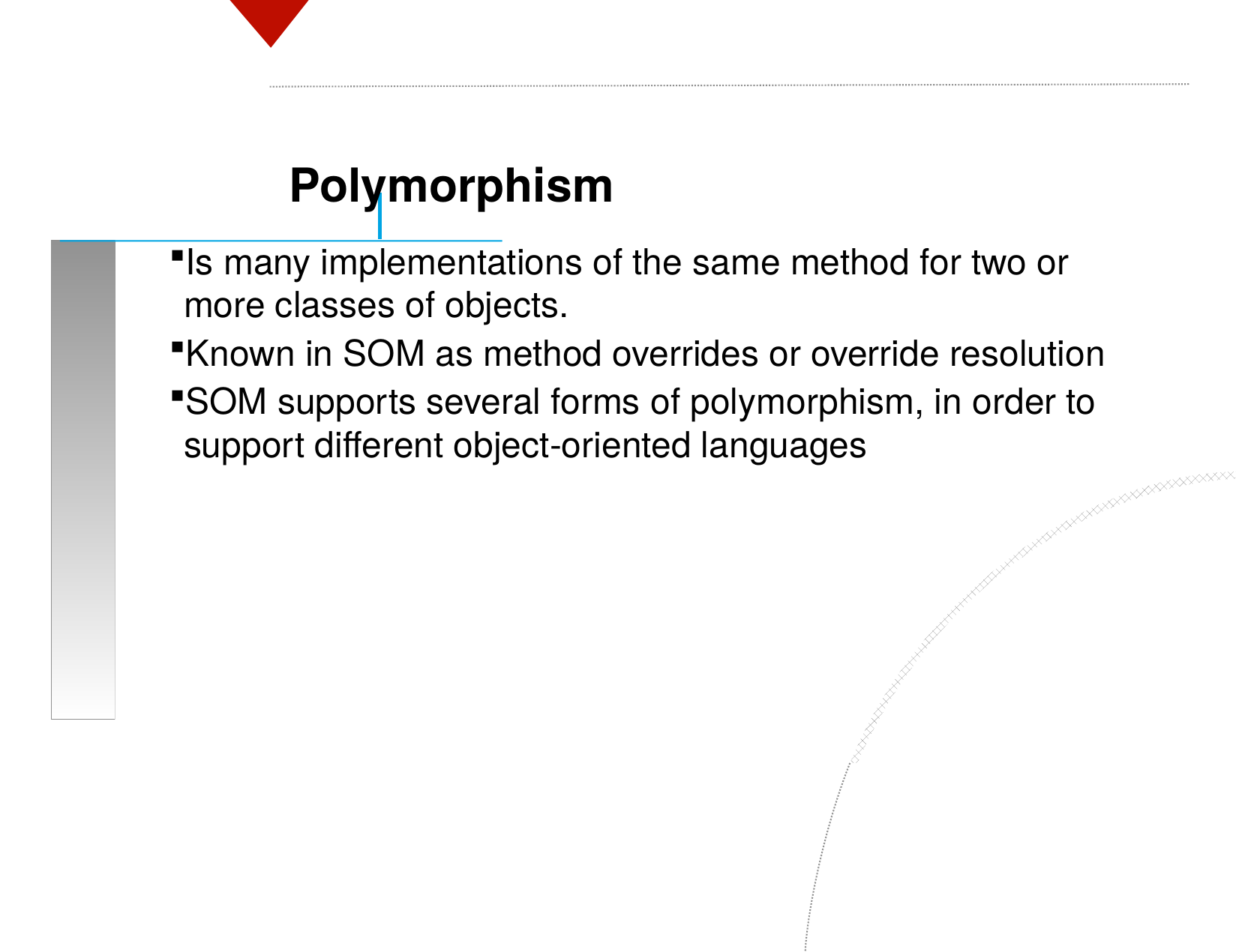

Polymorphism
Is many implementations of the same method for two or more classes of objects.
Known in SOM as method overrides or override resolution
SOM supports several forms of polymorphism, in order to support different object-oriented languages